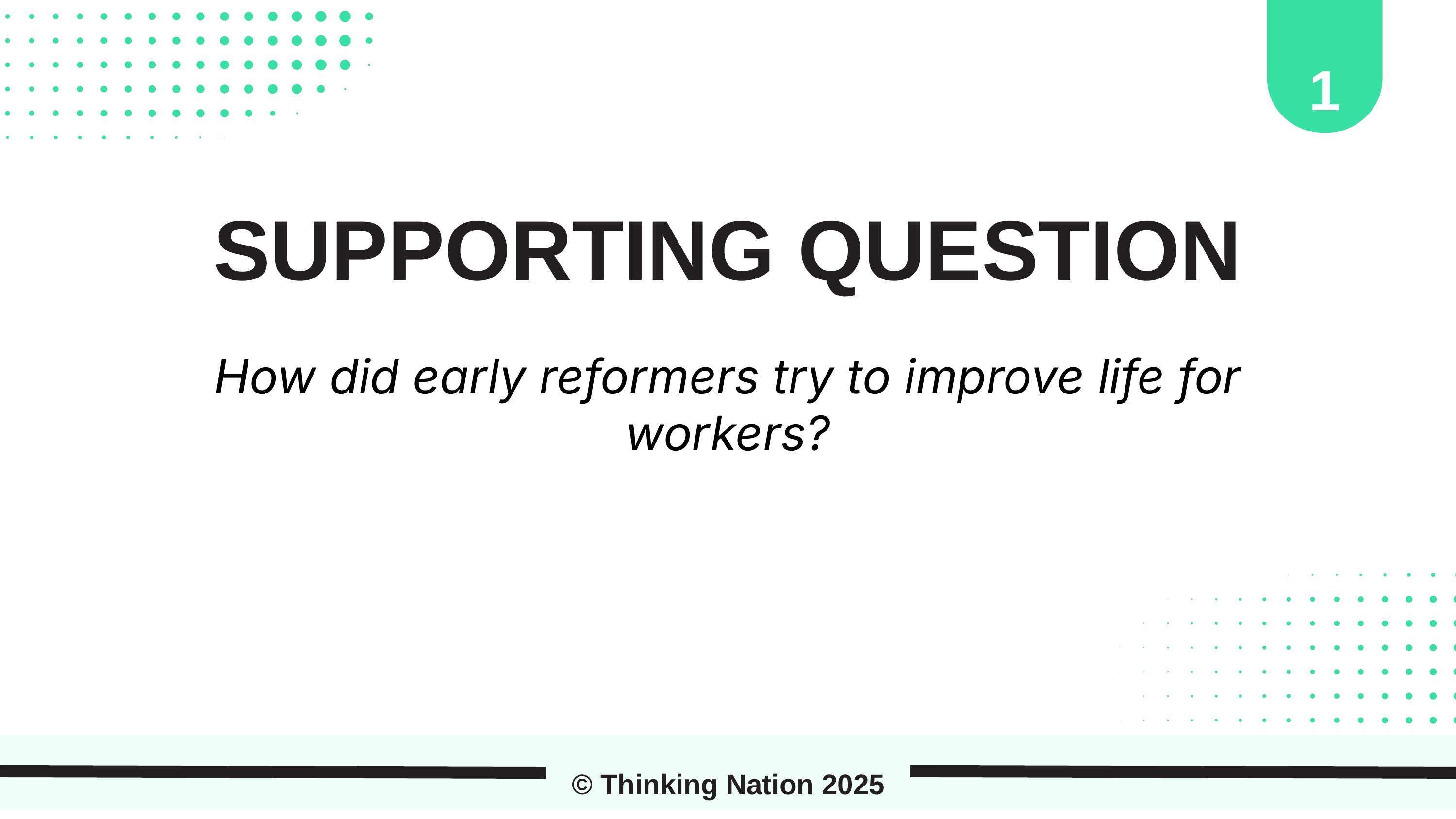

1
SUPPORTING QUESTION
How did early reformers try to improve life for workers?

© Thinking Nation 2025